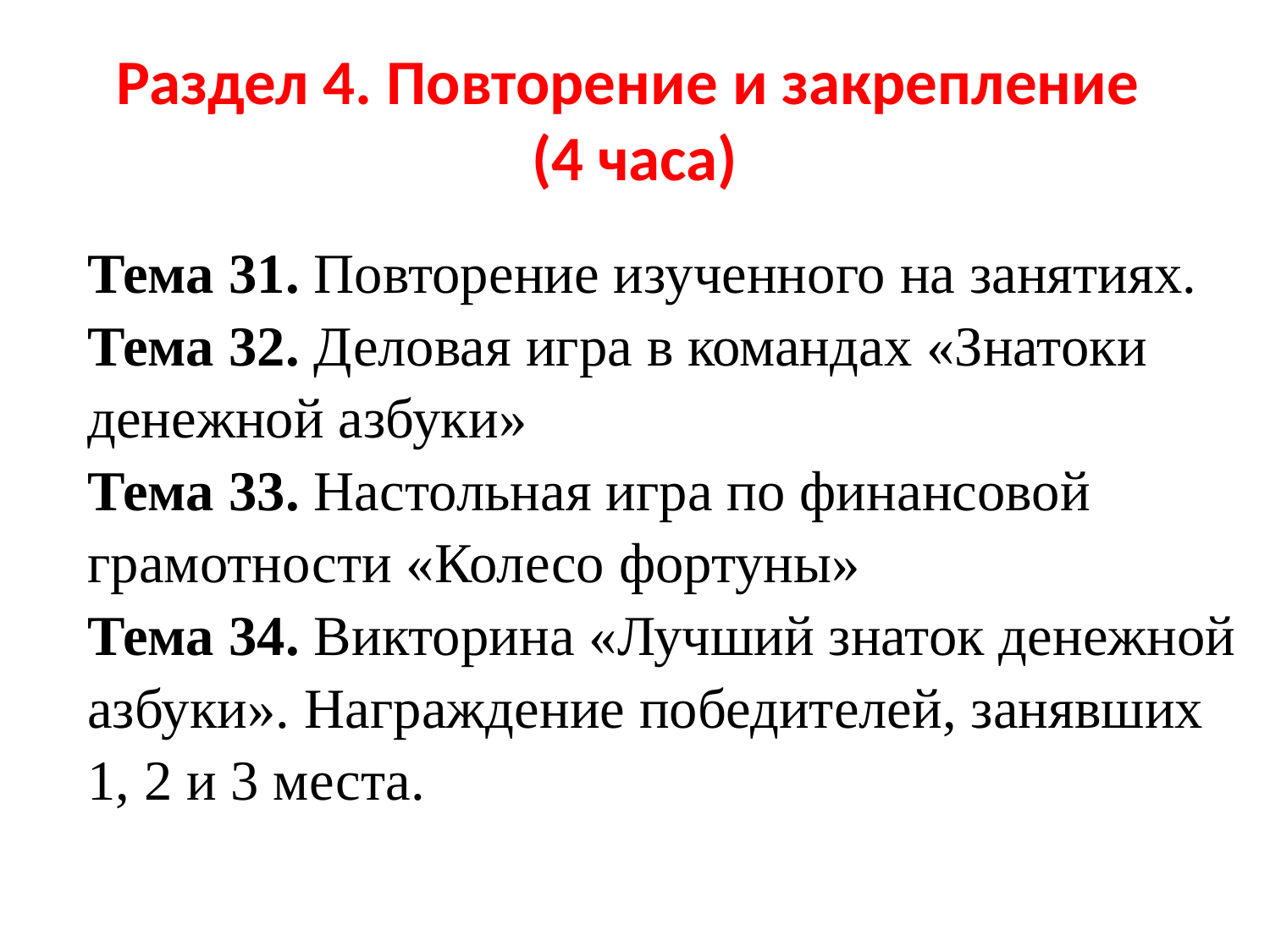

# Раздел 4. Повторение и закрепление (4 часа)

Тема 31. Повторение изученного на занятиях.
Тема 32. Деловая игра в командах «Знатоки денежной азбуки»
Тема 33. Настольная игра по финансовой грамотности «Колесо фортуны»
Тема 34. Викторина «Лучший знаток денежной азбуки». Награждение победителей, занявших 1, 2 и 3 места.